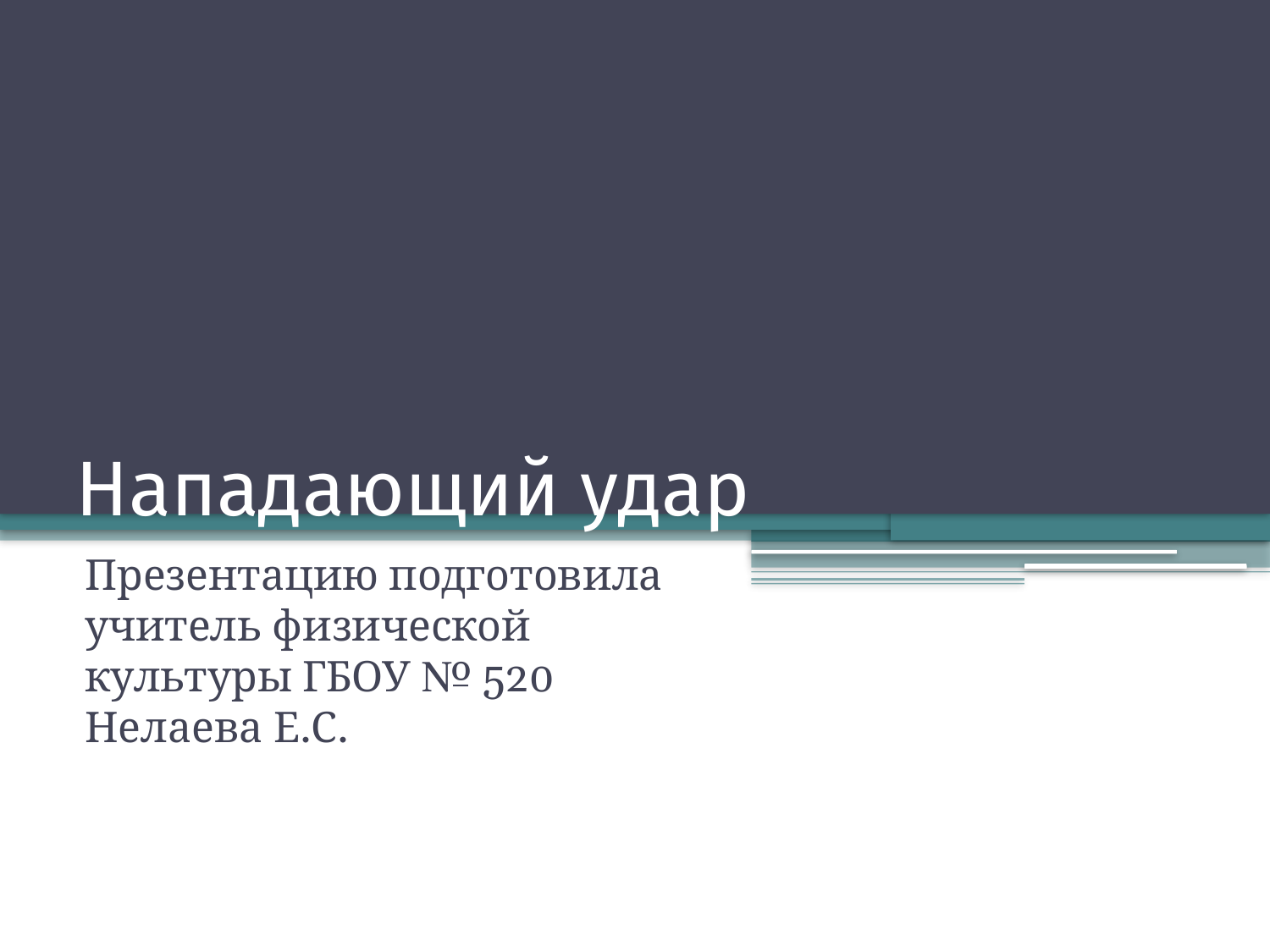

# Нападающий удар
Презентацию подготовила учитель физической культуры ГБОУ № 520 Нелаева Е.С.